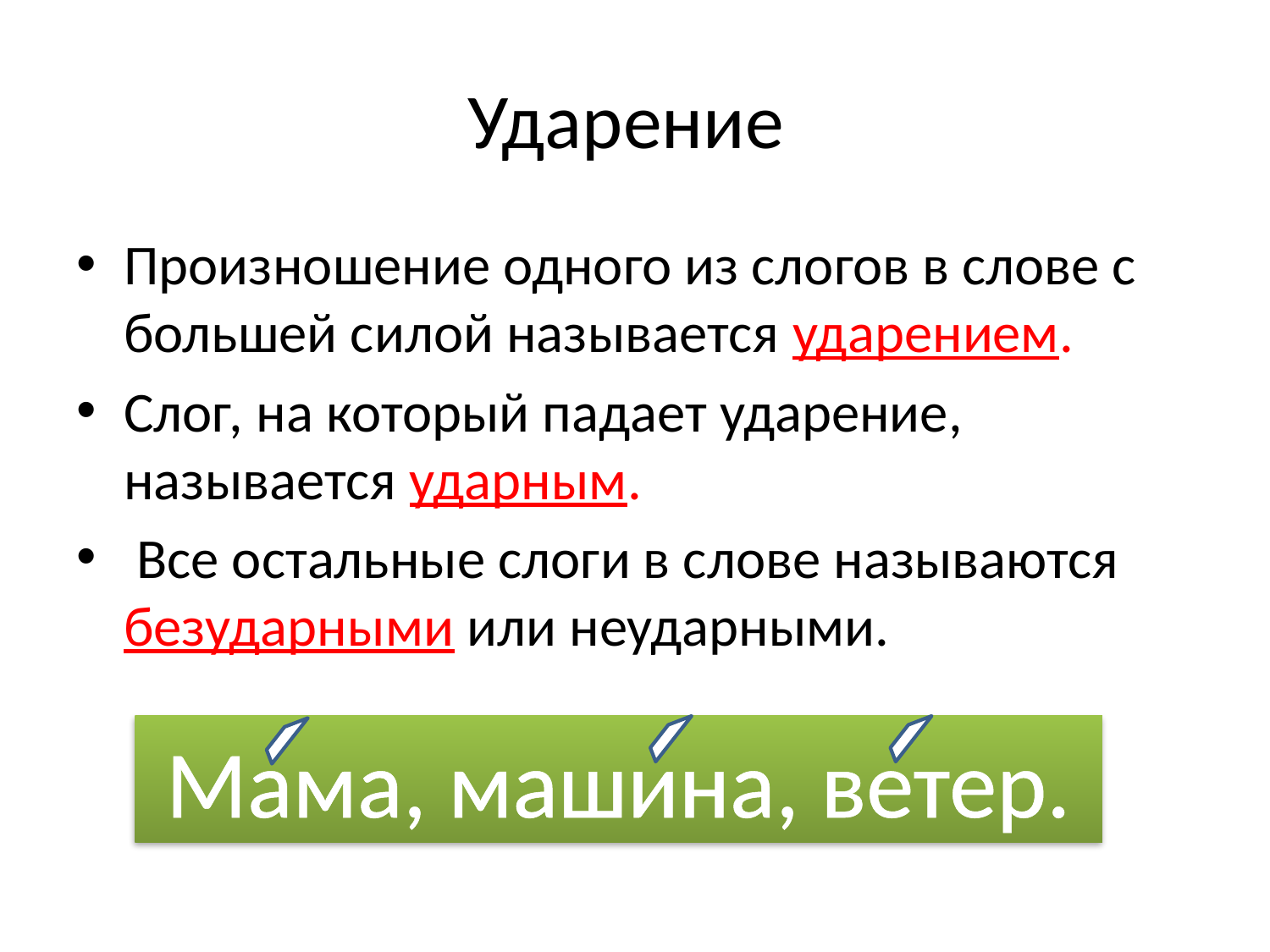

# Ударение
Произношение одного из слогов в слове с большей силой называется ударением.
Слог, на который падает ударение, называется ударным.
 Все остальные слоги в слове называются безударными или неударными.

Мама, машина, ветер.